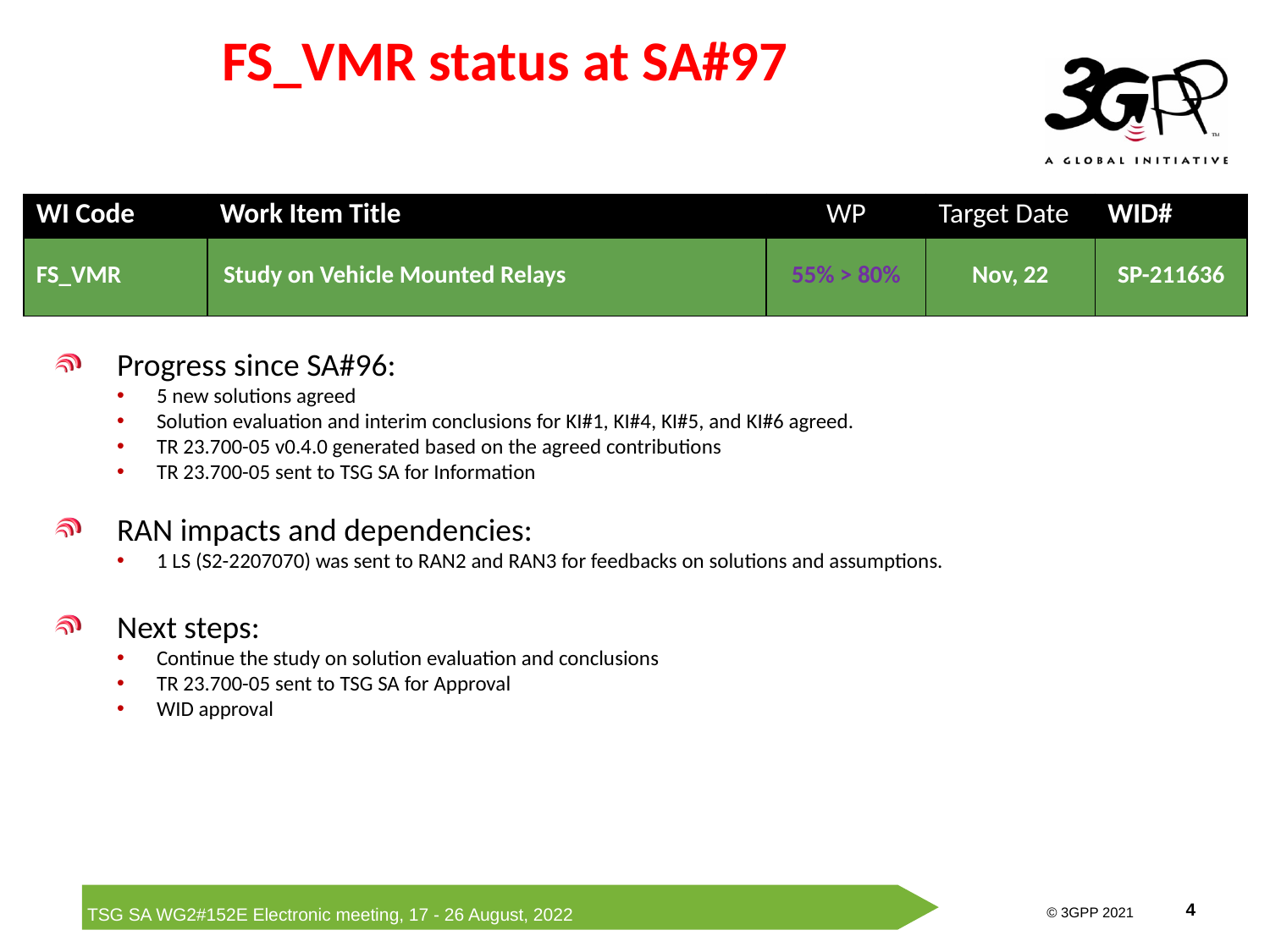

# FS_VMR status at SA#97
| WI Code | Work Item Title | WP | Target Date | WID# |
| --- | --- | --- | --- | --- |
| FS\_VMR | Study on Vehicle Mounted Relays | 55% > 80% | Nov, 22 | SP-211636 |
Progress since SA#96:
5 new solutions agreed
Solution evaluation and interim conclusions for KI#1, KI#4, KI#5, and KI#6 agreed.
TR 23.700-05 v0.4.0 generated based on the agreed contributions
TR 23.700-05 sent to TSG SA for Information

RAN impacts and dependencies:
1 LS (S2-2207070) was sent to RAN2 and RAN3 for feedbacks on solutions and assumptions.

Next steps:
Continue the study on solution evaluation and conclusions
TR 23.700-05 sent to TSG SA for Approval
WID approval